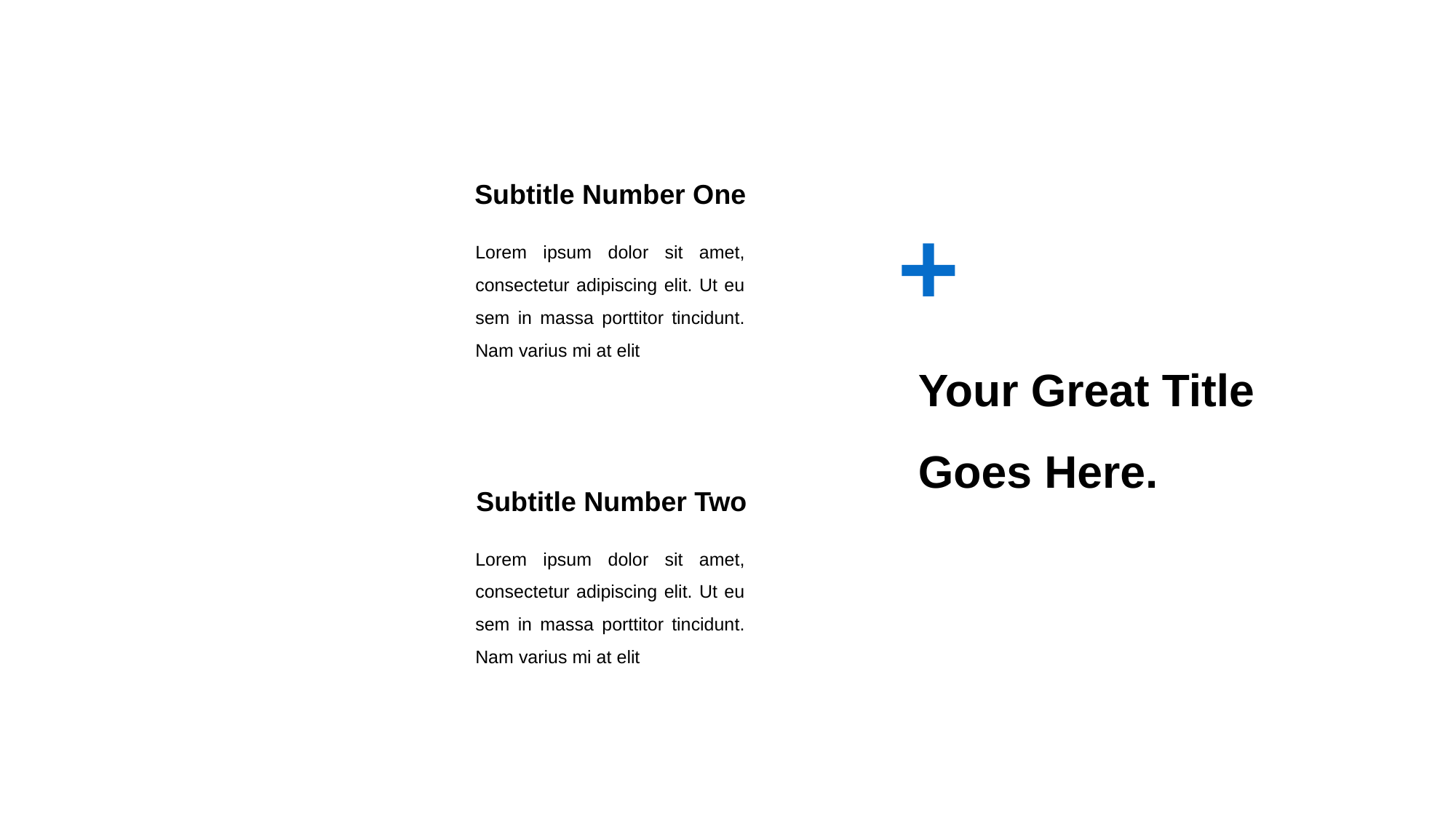

Subtitle Number One
Lorem ipsum dolor sit amet, consectetur adipiscing elit. Ut eu sem in massa porttitor tincidunt. Nam varius mi at elit

Your Great Title
Goes Here.

Subtitle Number Two
Lorem ipsum dolor sit amet, consectetur adipiscing elit. Ut eu sem in massa porttitor tincidunt. Nam varius mi at elit